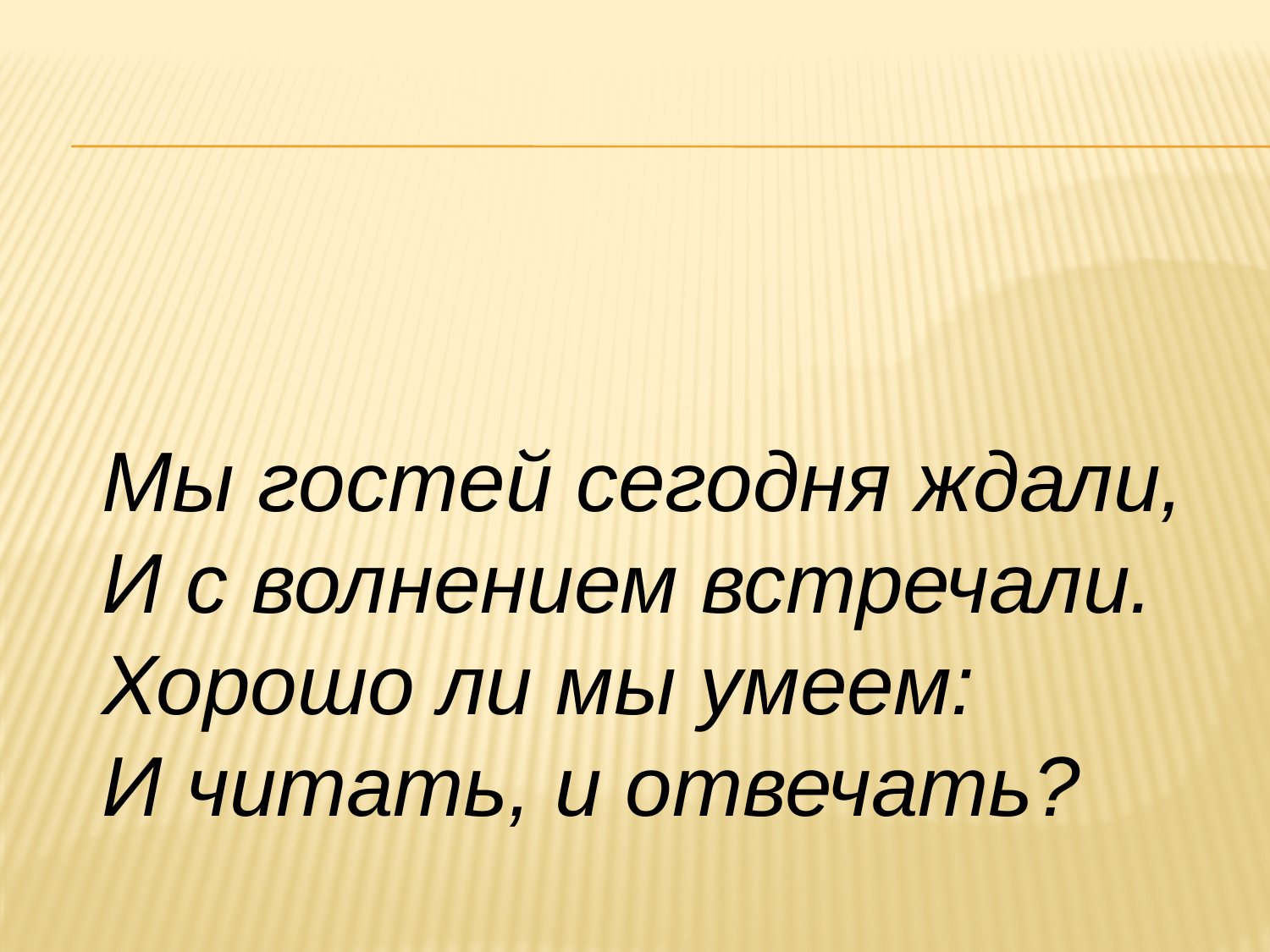

#

Мы гостей сегодня ждали,
И с волнением встречали.
Хорошо ли мы умеем:
И читать, и отвечать?